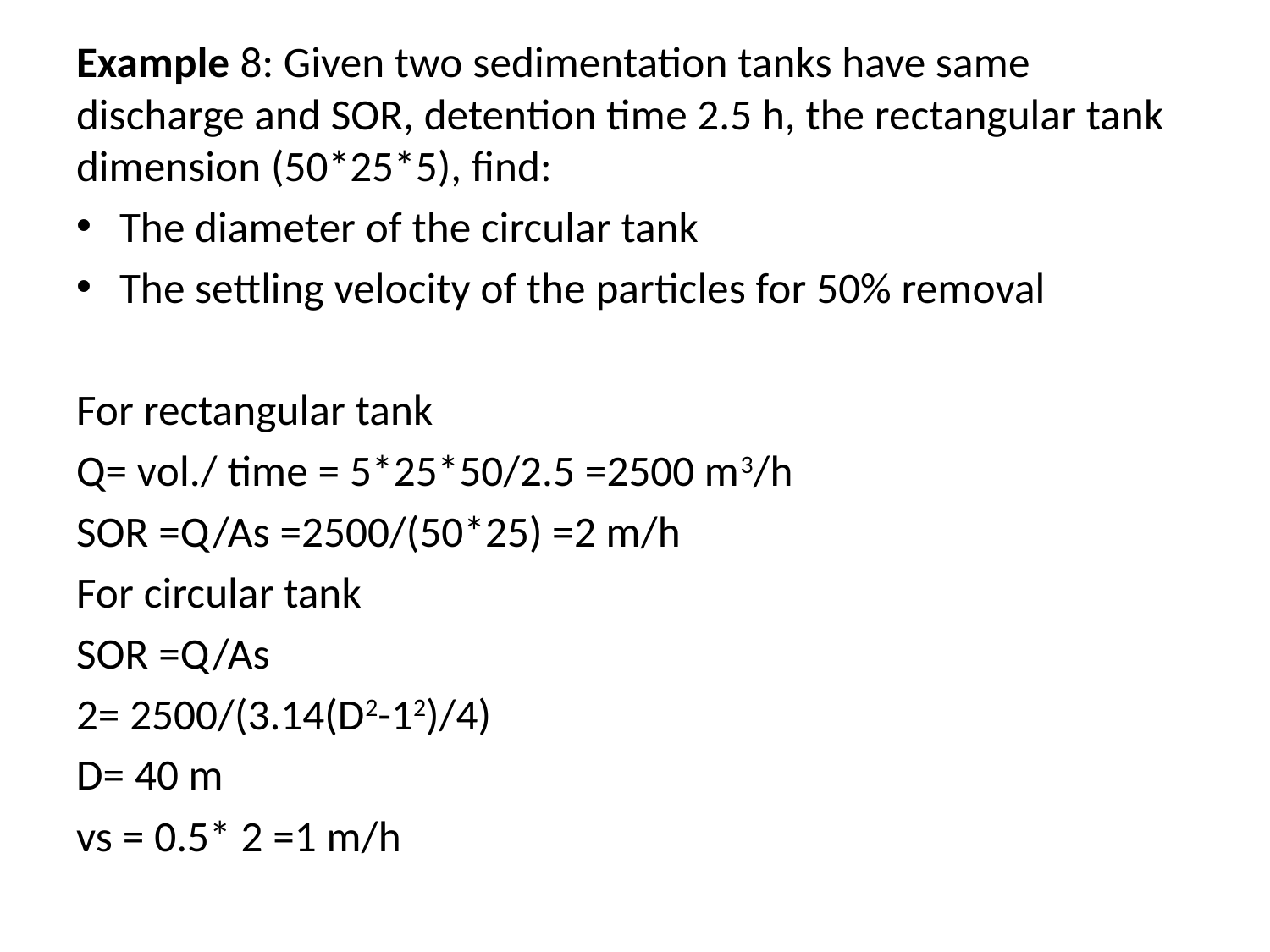

Example 8: Given two sedimentation tanks have same discharge and SOR, detention time 2.5 h, the rectangular tank dimension (50*25*5), find:
The diameter of the circular tank
The settling velocity of the particles for 50% removal

For rectangular tank
Q= vol./ time = 5*25*50/2.5 =2500 m3/h
SOR =Q/As =2500/(50*25) =2 m/h
For circular tank
SOR =Q/As
2= 2500/(3.14(D2-12)/4)
D= 40 m
vs = 0.5* 2 =1 m/h